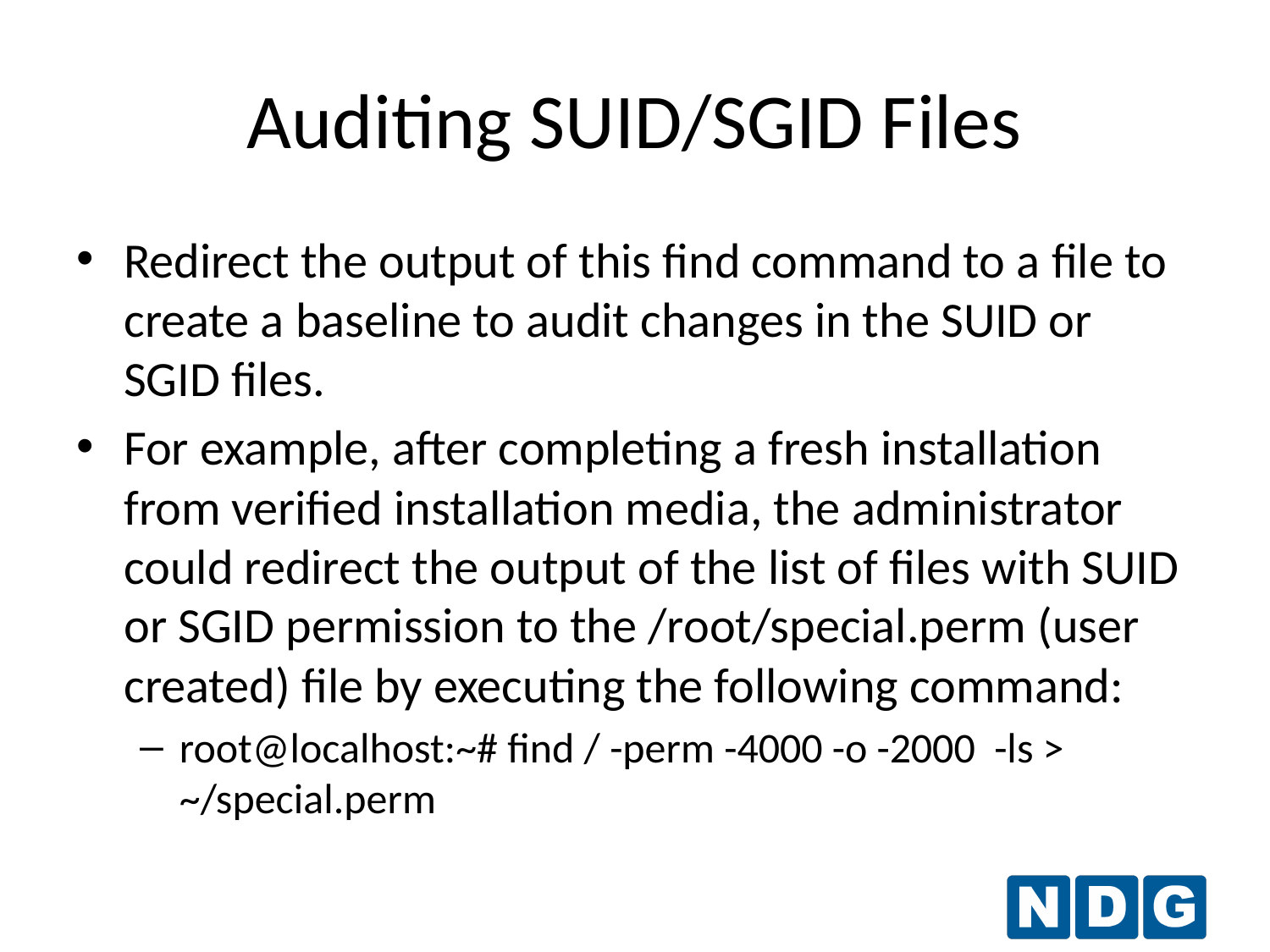

# Auditing SUID/SGID Files
Redirect the output of this find command to a file to create a baseline to audit changes in the SUID or SGID files.
For example, after completing a fresh installation from verified installation media, the administrator could redirect the output of the list of files with SUID or SGID permission to the /root/special.perm (user created) file by executing the following command:
root@localhost:~# find / -perm -4000 -o -2000  -ls > ~/special.perm